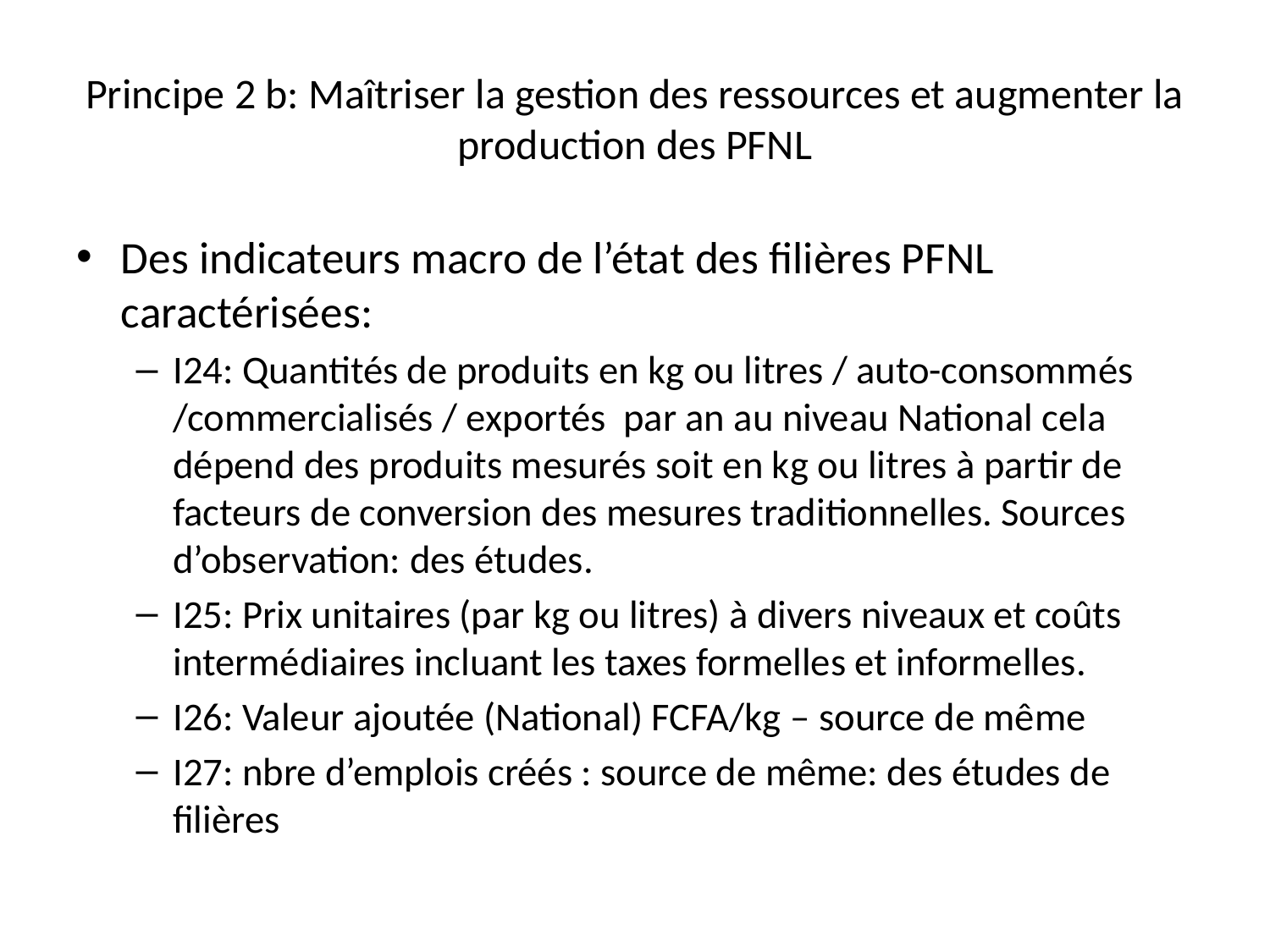

# Principe 2 b: Maîtriser la gestion des ressources et augmenter la production des PFNL
Des indicateurs macro de l’état des filières PFNL caractérisées:
I24: Quantités de produits en kg ou litres / auto-consommés /commercialisés / exportés  par an au niveau National cela dépend des produits mesurés soit en kg ou litres à partir de facteurs de conversion des mesures traditionnelles. Sources d’observation: des études.
I25: Prix unitaires (par kg ou litres) à divers niveaux et coûts intermédiaires incluant les taxes formelles et informelles.
I26: Valeur ajoutée (National) FCFA/kg – source de même
I27: nbre d’emplois créés : source de même: des études de filières